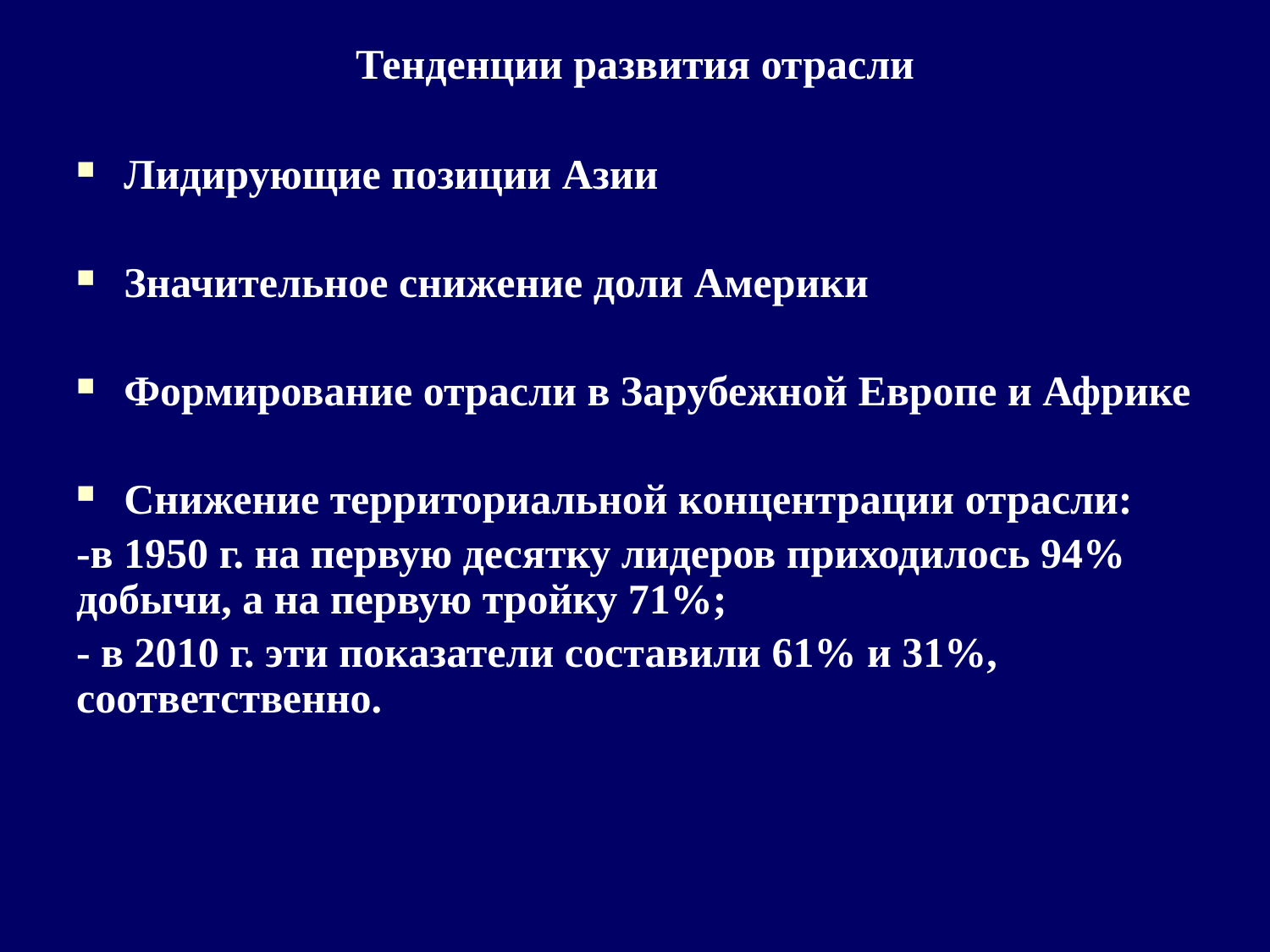

# Тенденции развития отрасли
Лидирующие позиции Азии

Значительное снижение доли Америки

Формирование отрасли в Зарубежной Европе и Африке

Снижение территориальной концентрации отрасли:
-в 1950 г. на первую десятку лидеров приходилось 94% добычи, а на первую тройку 71%;
- в 2010 г. эти показатели составили 61% и 31%, соответственно.